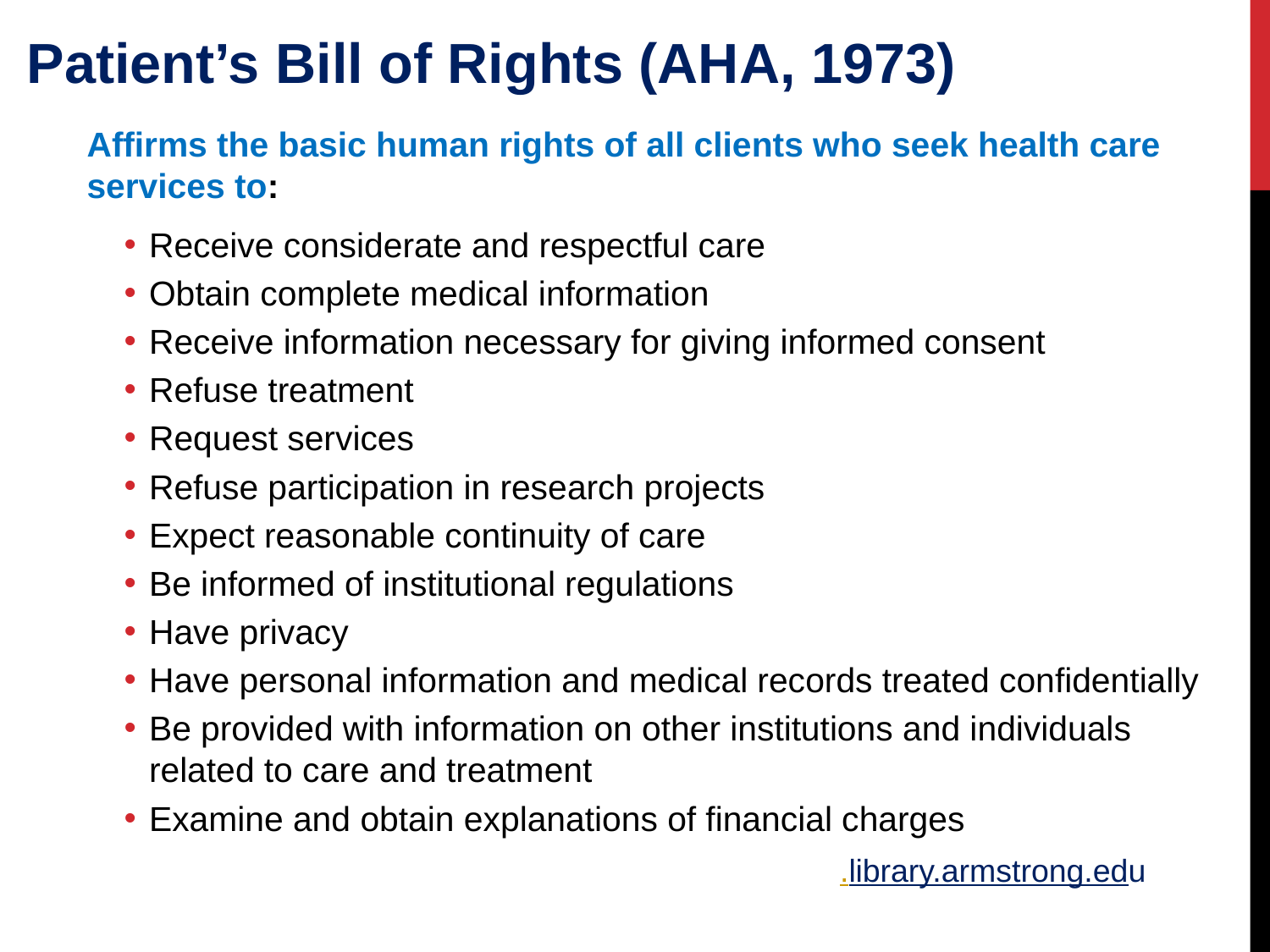

Patient’s Bill of Rights (AHA, 1973)
Affirms the basic human rights of all clients who seek health care services to:
Receive considerate and respectful care
Obtain complete medical information
Receive information necessary for giving informed consent
Refuse treatment
Request services
Refuse participation in research projects
Expect reasonable continuity of care
Be informed of institutional regulations
Have privacy
Have personal information and medical records treated confidentially
Be provided with information on other institutions and individuals related to care and treatment
Examine and obtain explanations of financial charges
.library.armstrong.edu